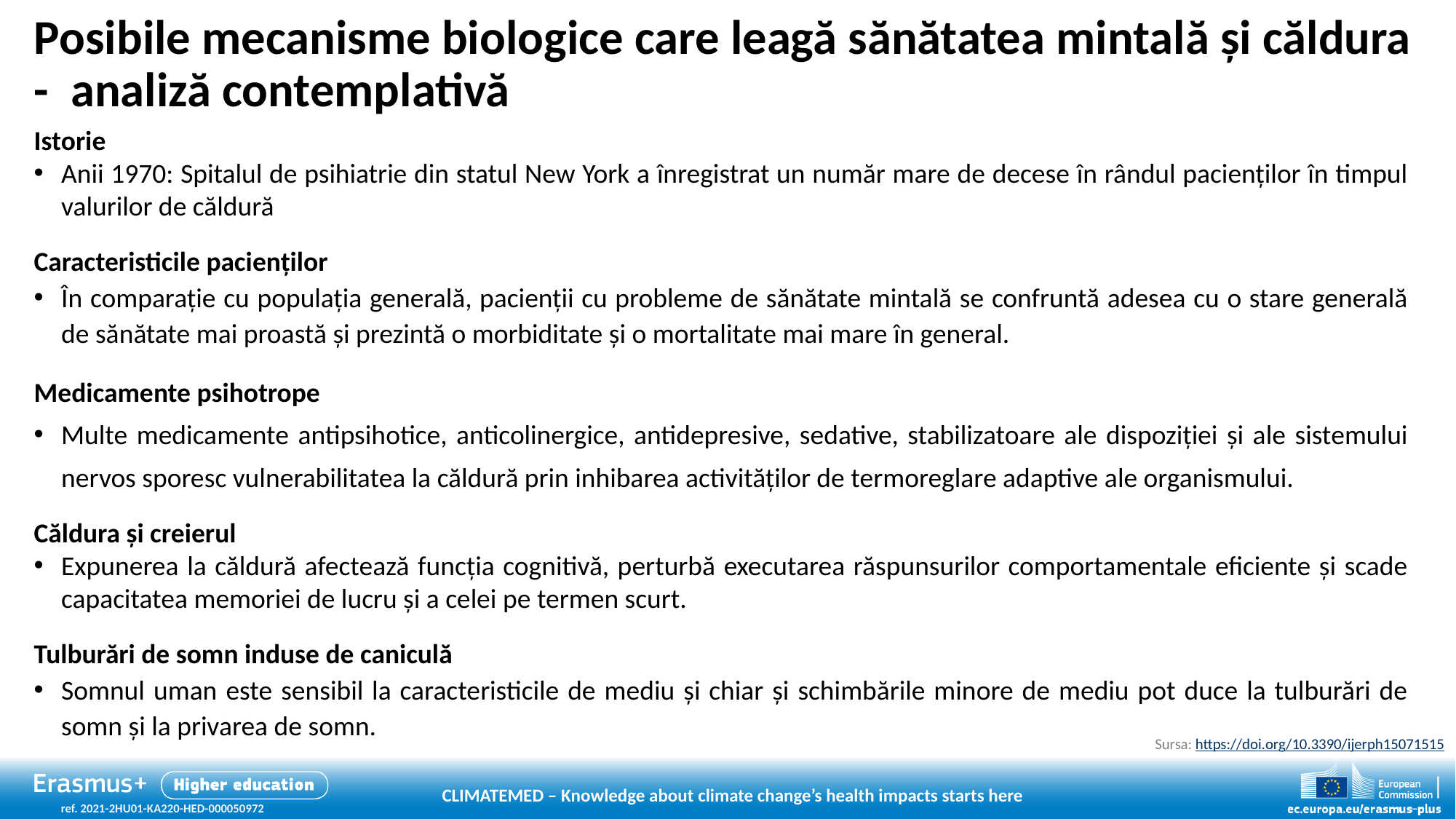

# Posibile mecanisme biologice care leagă sănătatea mintală și căldura -  analiză contemplativă
Istorie
Anii 1970: Spitalul de psihiatrie din statul New York a înregistrat un număr mare de decese în rândul pacienților în timpul valurilor de căldură
Caracteristicile pacienților
În comparație cu populația generală, pacienții cu probleme de sănătate mintală se confruntă adesea cu o stare generală de sănătate mai proastă și prezintă o morbiditate și o mortalitate mai mare în general.
Medicamente psihotrope
Multe medicamente antipsihotice, anticolinergice, antidepresive, sedative, stabilizatoare ale dispoziției și ale sistemului nervos sporesc vulnerabilitatea la căldură prin inhibarea activităților de termoreglare adaptive ale organismului.
Căldura și creierul
Expunerea la căldură afectează funcția cognitivă, perturbă executarea răspunsurilor comportamentale eficiente și scade capacitatea memoriei de lucru și a celei pe termen scurt.
Tulburări de somn induse de caniculă
Somnul uman este sensibil la caracteristicile de mediu și chiar și schimbările minore de mediu pot duce la tulburări de somn și la privarea de somn.

Sursa: https://doi.org/10.3390/ijerph15071515